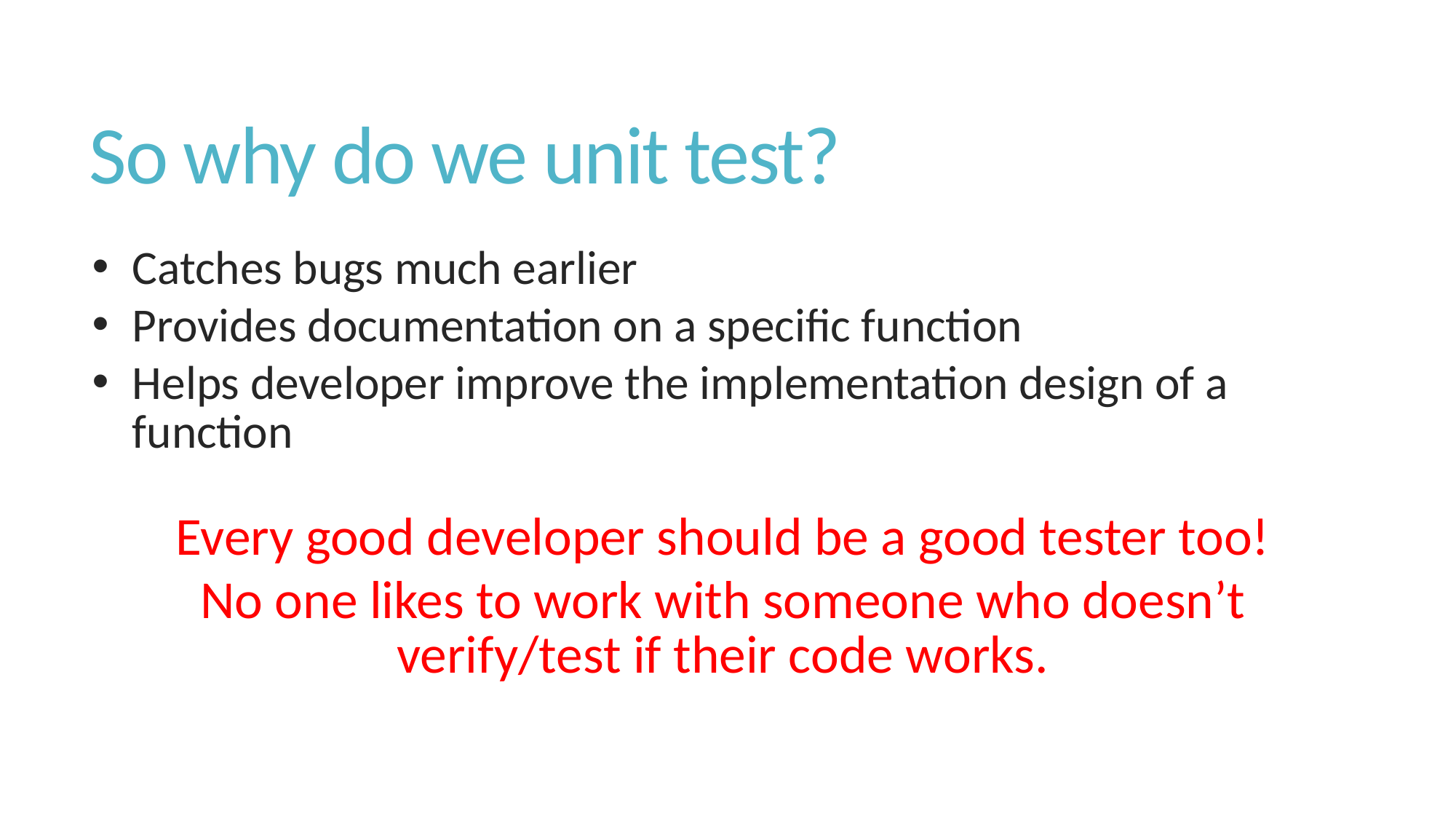

# So why do we unit test?
Catches bugs much earlier
Provides documentation on a specific function
Helps developer improve the implementation design of a function

Every good developer should be a good tester too!
No one likes to work with someone who doesn’t verify/test if their code works.